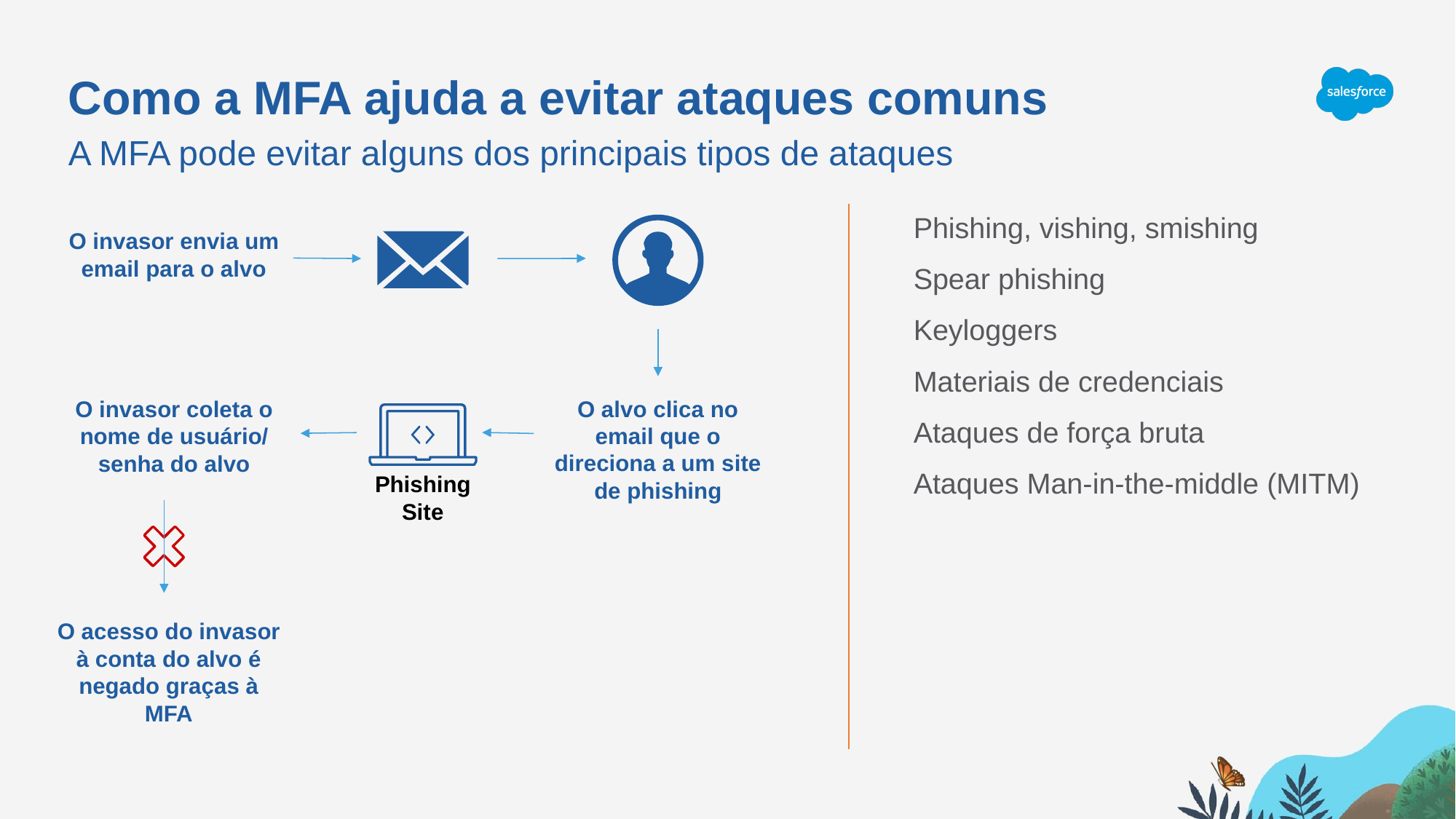

Como a MFA ajuda a evitar ataques comuns
A MFA pode evitar alguns dos principais tipos de ataques
Phishing, vishing, smishing
Spear phishing
Keyloggers
Materiais de credenciais
Ataques de força bruta
Ataques Man-in-the-middle (MITM)

O invasor envia um email para o alvo

O alvo clica no email que o direciona a um site de phishing
O invasor coleta o nome de usuário/ senha do alvo

Phishing
Site

O acesso do invasor à conta do alvo é negado graças à MFA